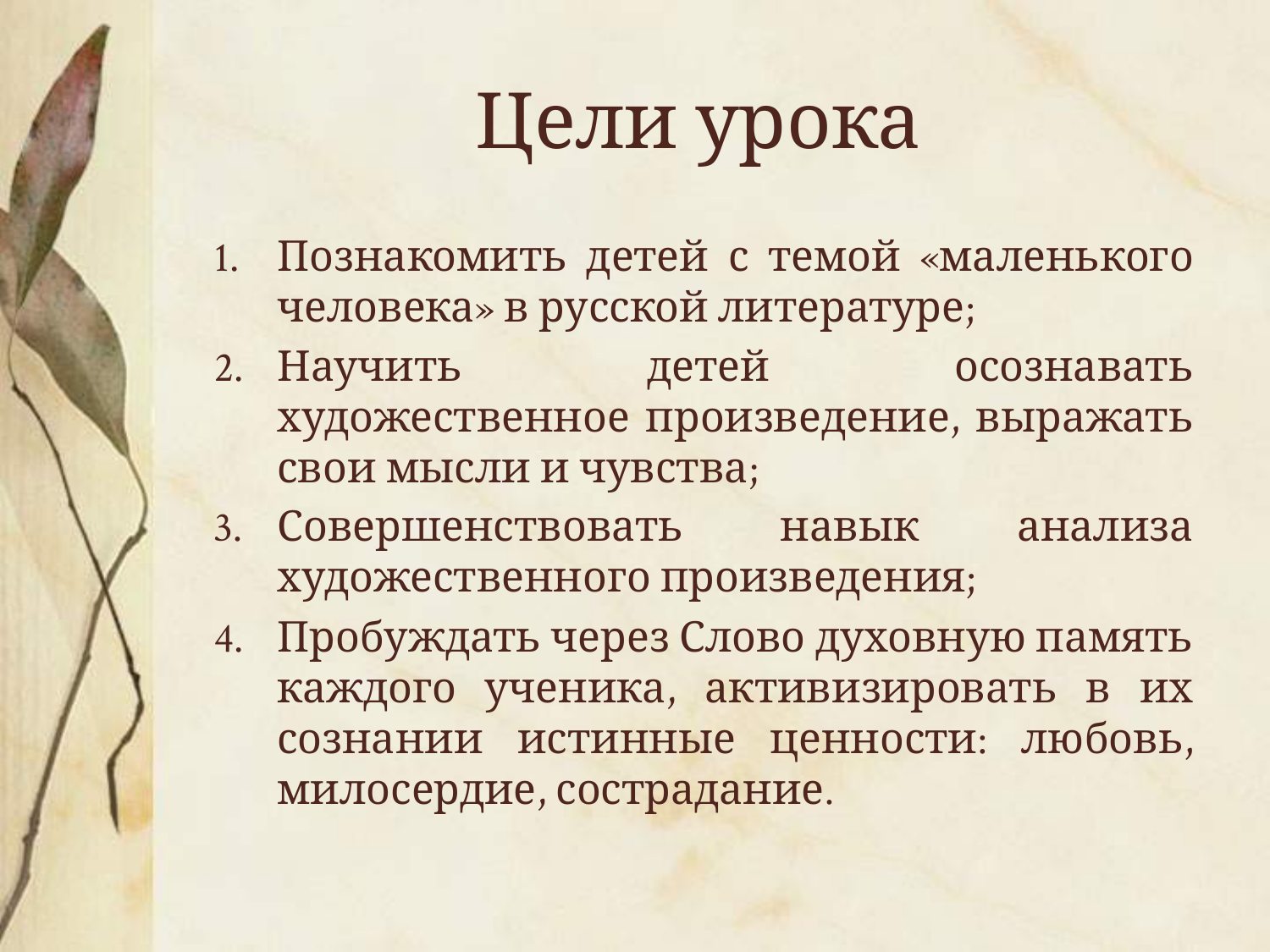

# Цели урока
Познакомить детей с темой «маленького человека» в русской литературе;
Научить детей осознавать художественное произведение, выражать свои мысли и чувства;
Совершенствовать навык анализа художественного произведения;
Пробуждать через Слово духовную память каждого ученика, активизировать в их сознании истинные ценности: любовь, милосердие, сострадание.